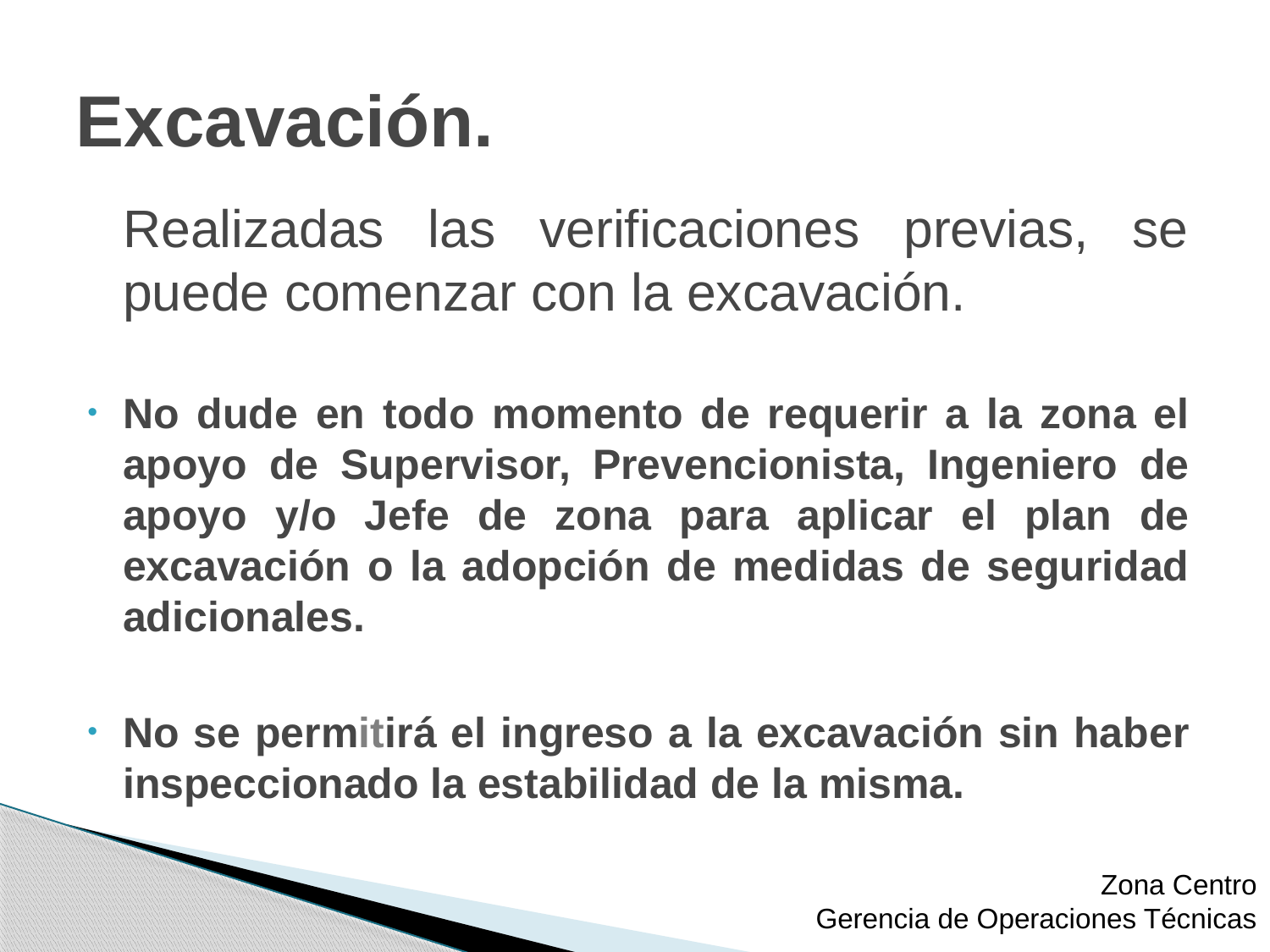

# Excavación.
	Realizadas las verificaciones previas, se puede comenzar con la excavación.

No dude en todo momento de requerir a la zona el apoyo de Supervisor, Prevencionista, Ingeniero de apoyo y/o Jefe de zona para aplicar el plan de excavación o la adopción de medidas de seguridad adicionales.

No se permitirá el ingreso a la excavación sin haber inspeccionado la estabilidad de la misma.

Zona Centro
Gerencia de Operaciones Técnicas